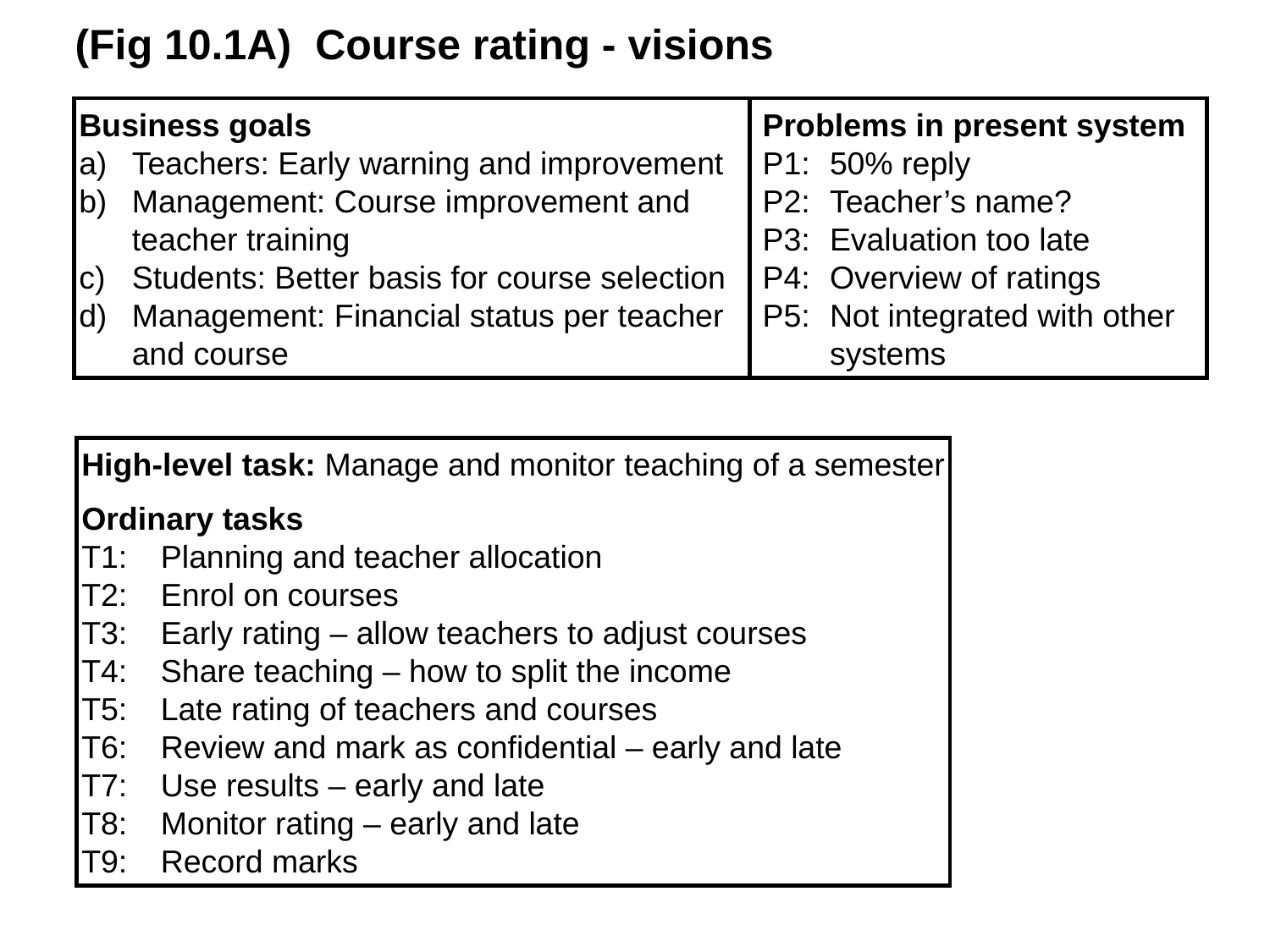

(Fig 10.1A)  Course rating - visions
Business goals
a)	Teachers: Early warning and improvement
b)	Management: Course improvement and teacher training
c)	Students: Better basis for course selection
d)	Management: Financial status per teacher and course
Problems in present system
P1:	50% reply
P2:	Teacher’s name?
P3:	Evaluation too late
P4:	Overview of ratings
P5:	Not integrated with other systems
High-level task: Manage and monitor teaching of a semester
Ordinary tasks
T1:	Planning and teacher allocation
T2:	Enrol on courses
T3:	Early rating – allow teachers to adjust courses
T4: 	Share teaching – how to split the income
T5:	Late rating of teachers and courses
T6:	Review and mark as confidential – early and late
T7:	Use results – early and late
T8:	Monitor rating – early and late
T9:	Record marks